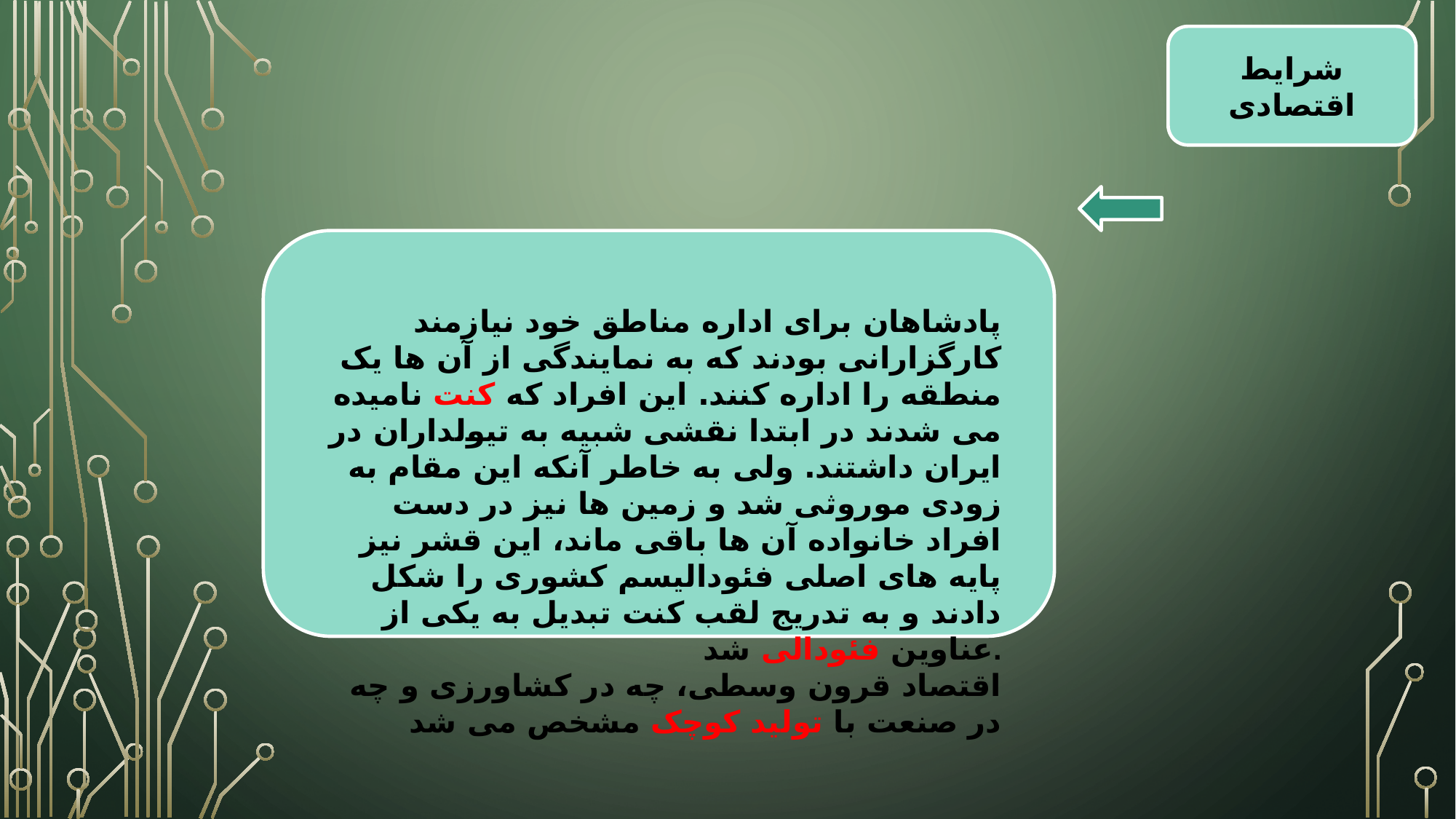

شرایط اقتصادی
#

پادشاهان برای اداره مناطق خود نیازمند کارگزارانی بودند که به نمایندگی از آن ها یک منطقه را اداره کنند. این افراد که کنت نامیده می شدند در ابتدا نقشی شبیه به تیولداران در ایران داشتند. ولی به خاطر آنکه این مقام به زودی موروثی شد و زمین ها نیز در دست افراد خانواده آن ها باقی ماند، این قشر نیز پایه های اصلی فئودالیسم کشوری را شکل دادند و به تدریج لقب کنت تبدیل به یکی از عناوین فئودالی شد.
اقتصاد قرون وسطی، چه در کشاورزی و چه در صنعت با تولید کوچک مشخص می شد